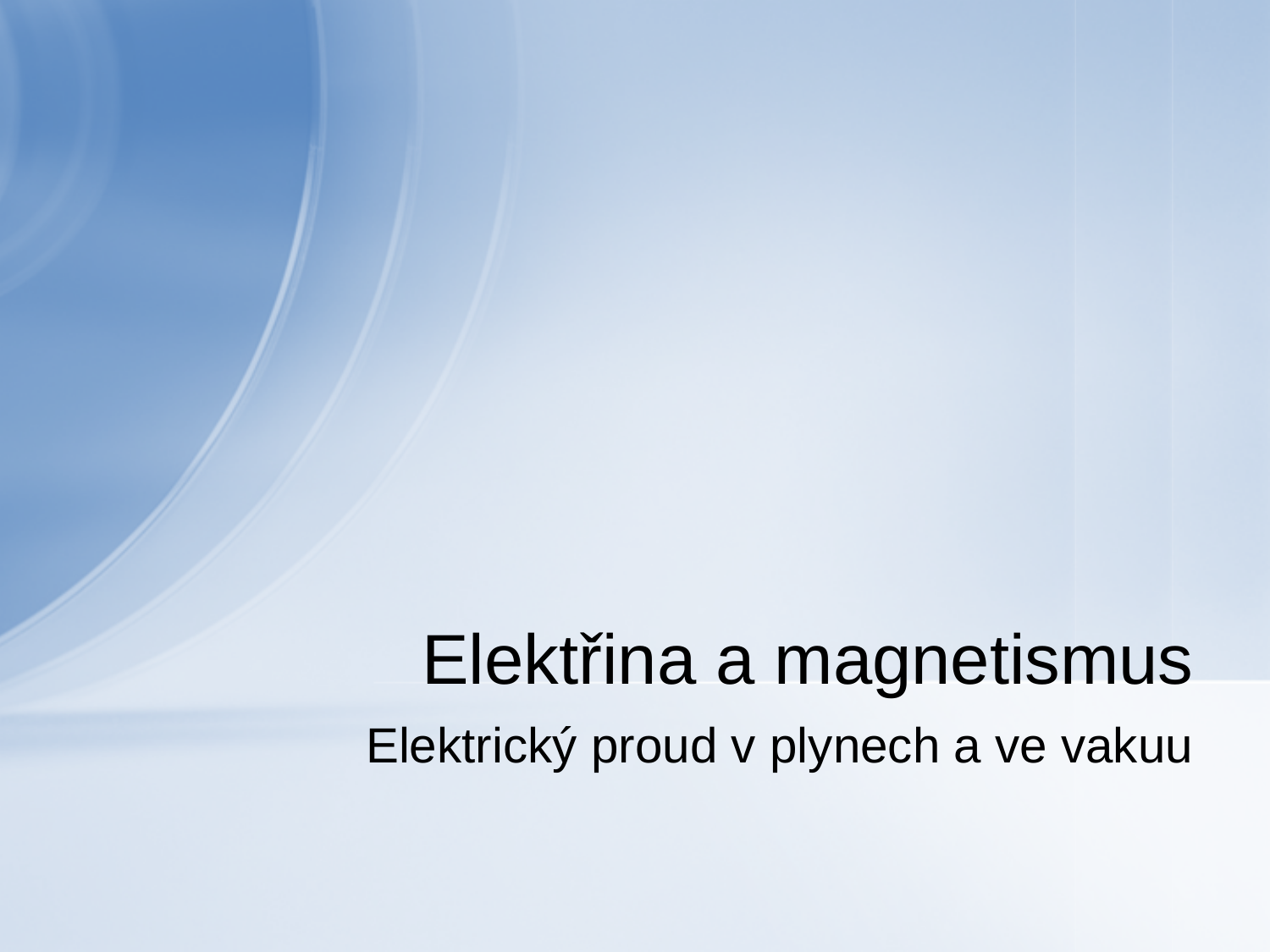

# Elektřina a magnetismus
Elektrický proud v plynech a ve vakuu